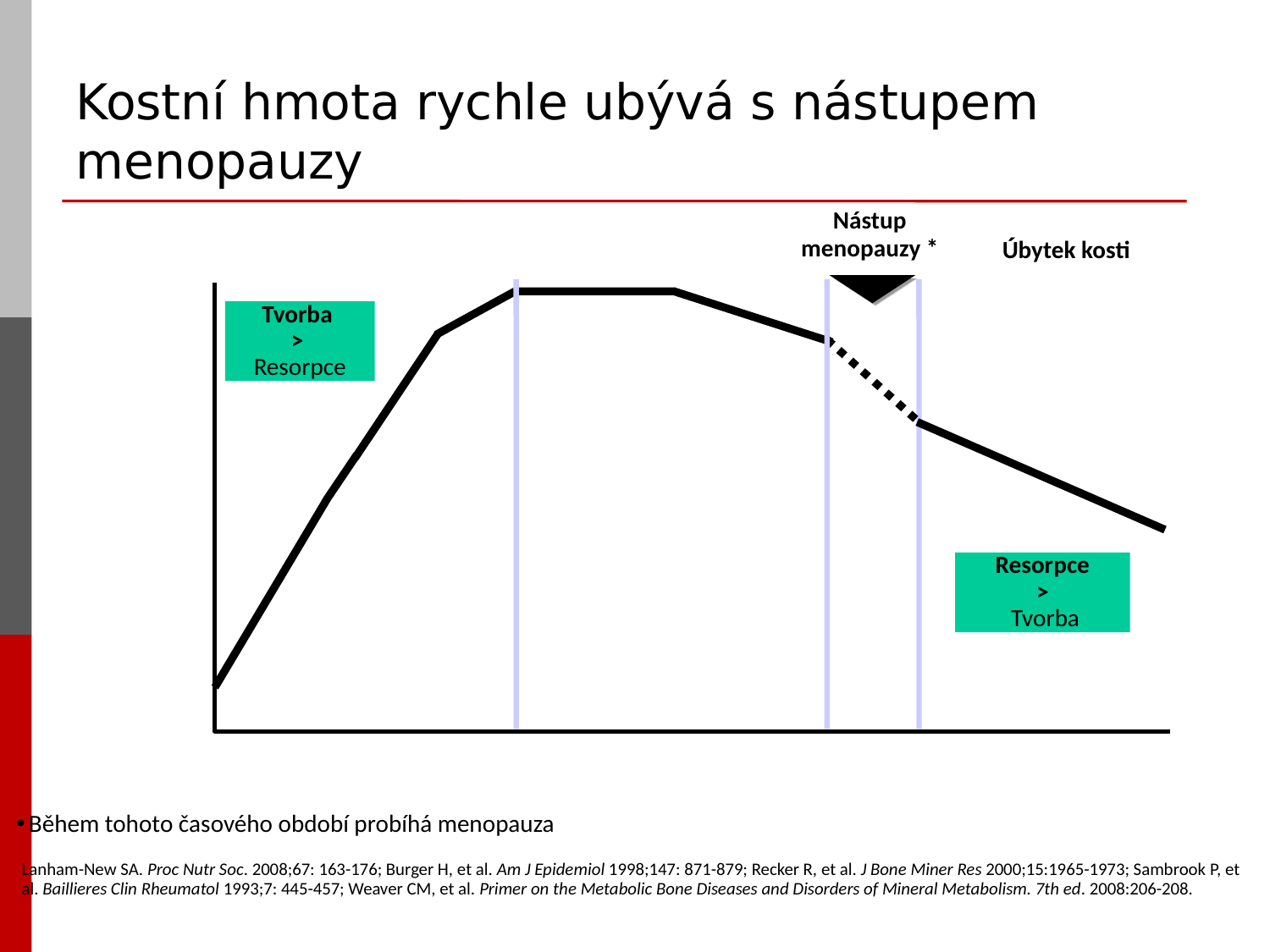

# Kostní hmota rychle ubývá s nástupem menopauzy
Dosažení maxima
kostní hmoty
Nástup menopauzy *
Maximum kostní hmoty
Úbytek kosti

Tvorba
>
Resorpce

Kostní hmota
Resorpce
>
 Tvorba
0
10
20
30
40
50
60
70
80

Věk (roky)
Během tohoto časového období probíhá menopauza
Lanham-New SA. Proc Nutr Soc. 2008;67: 163-176; Burger H, et al. Am J Epidemiol 1998;147: 871-879; Recker R, et al. J Bone Miner Res 2000;15:1965-1973; Sambrook P, et al. Baillieres Clin Rheumatol 1993;7: 445-457; Weaver CM, et al. Primer on the Metabolic Bone Diseases and Disorders of Mineral Metabolism. 7th ed. 2008:206-208.